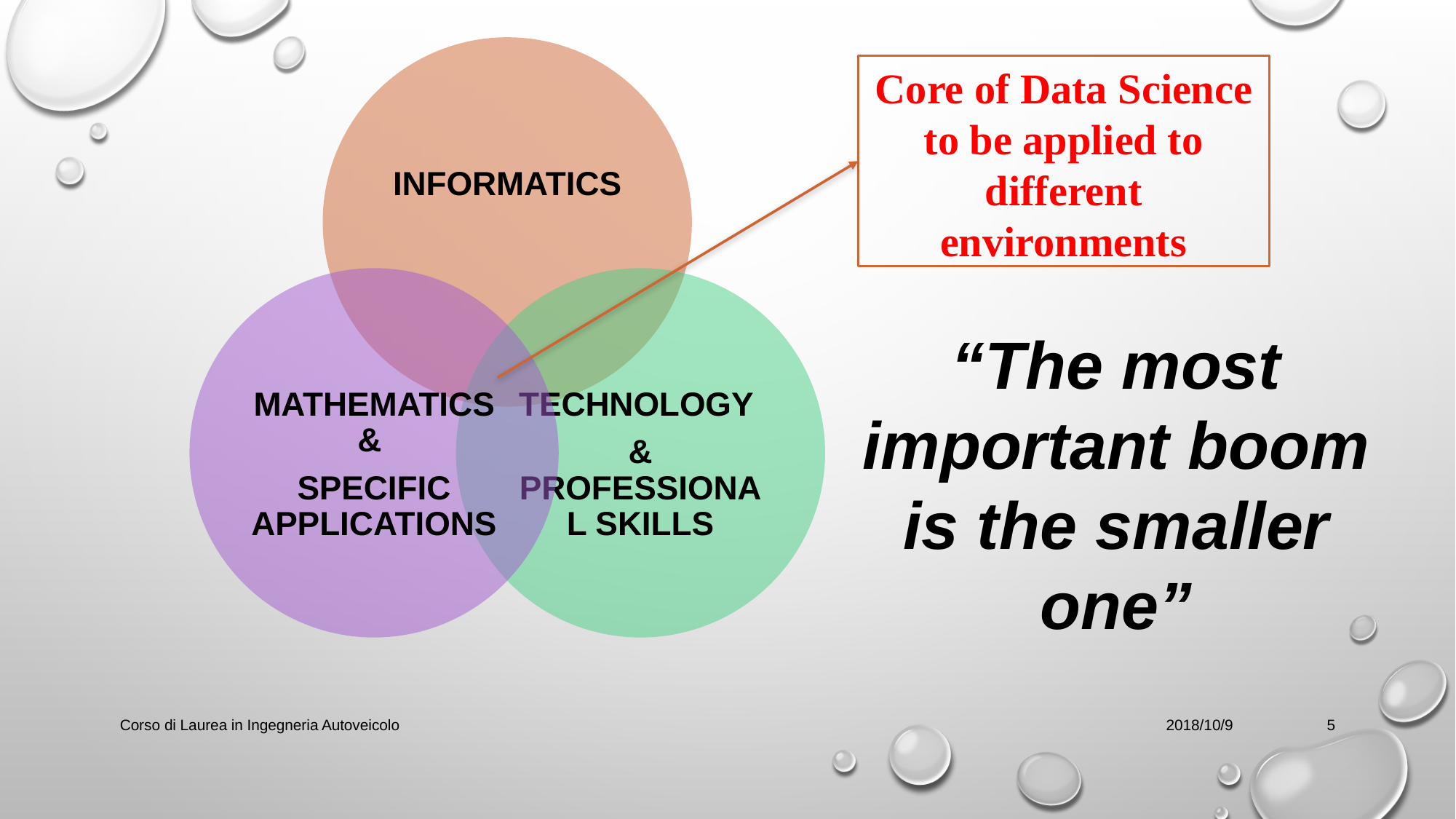

INFORMATICS
TECHNOLOGY
& PROFESSIONAL SKILLS
MATHEMATICS &
SPECIFIC APPLICATIONS
Core of Data Science to be applied to different environments
“The most important boom is the smaller one”
Corso di Laurea in Ingegneria Autoveicolo
2018/10/9
5